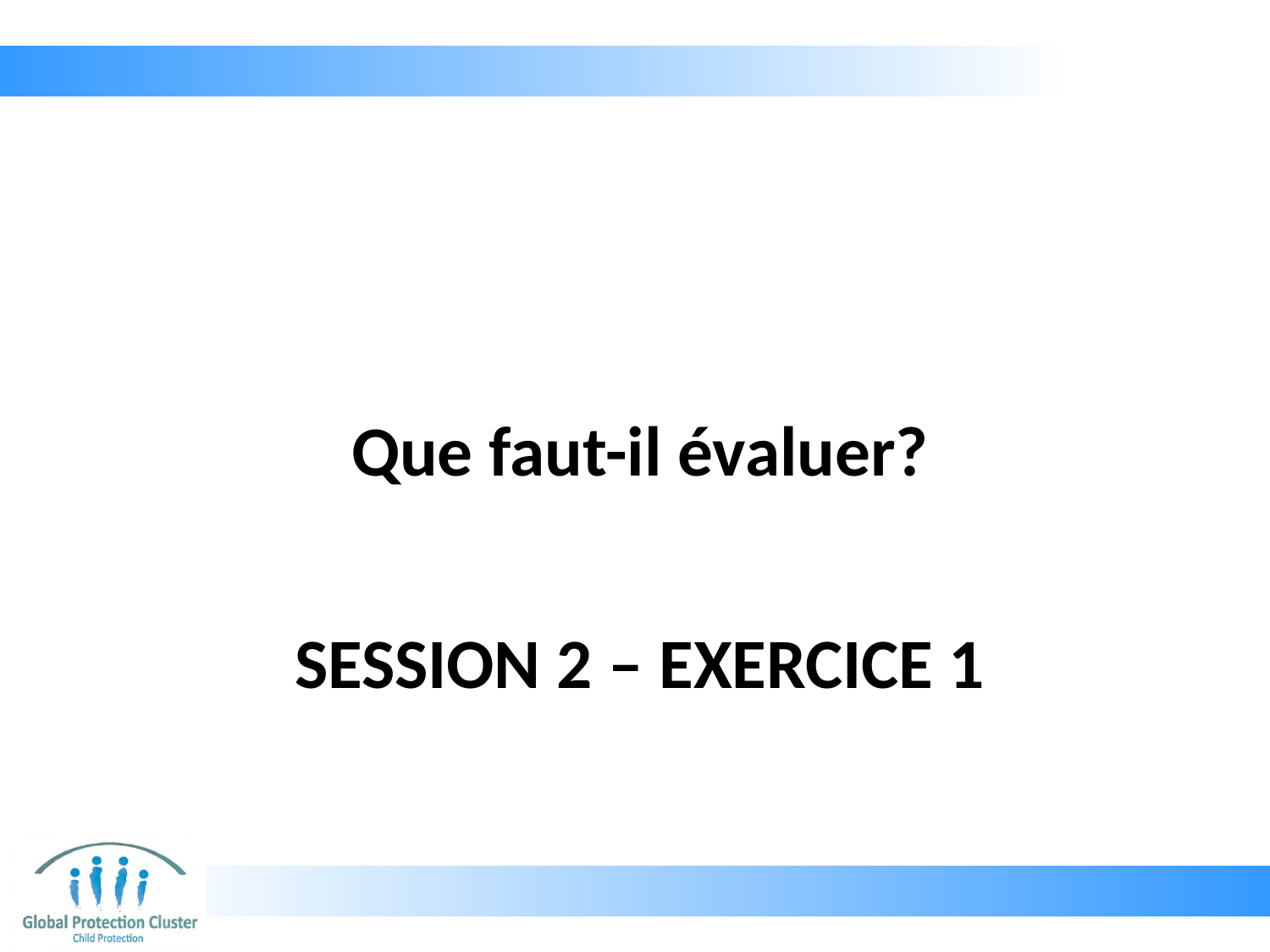

Que faut-il évaluer?

# Session 2 – ExerciCe 1